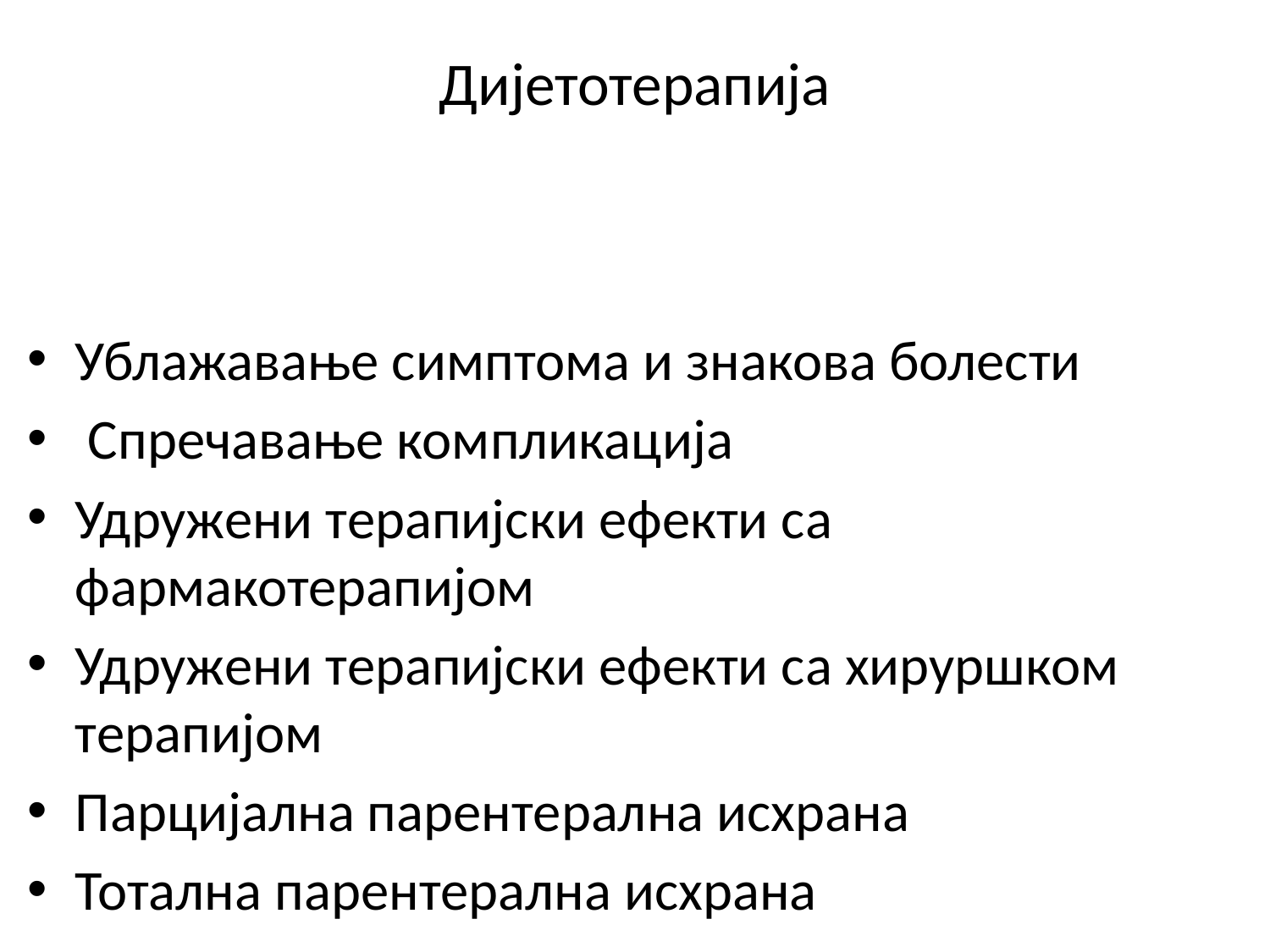

# Дијетотерапија
Ублажавање симптома и знакова болести
 Спречавање компликација
Удружени терапијски ефекти са фармакотерапијом
Удружени терапијски ефекти са хируршком терапијом
Парцијална парентерална исхрана
Тотална парентерална исхрана